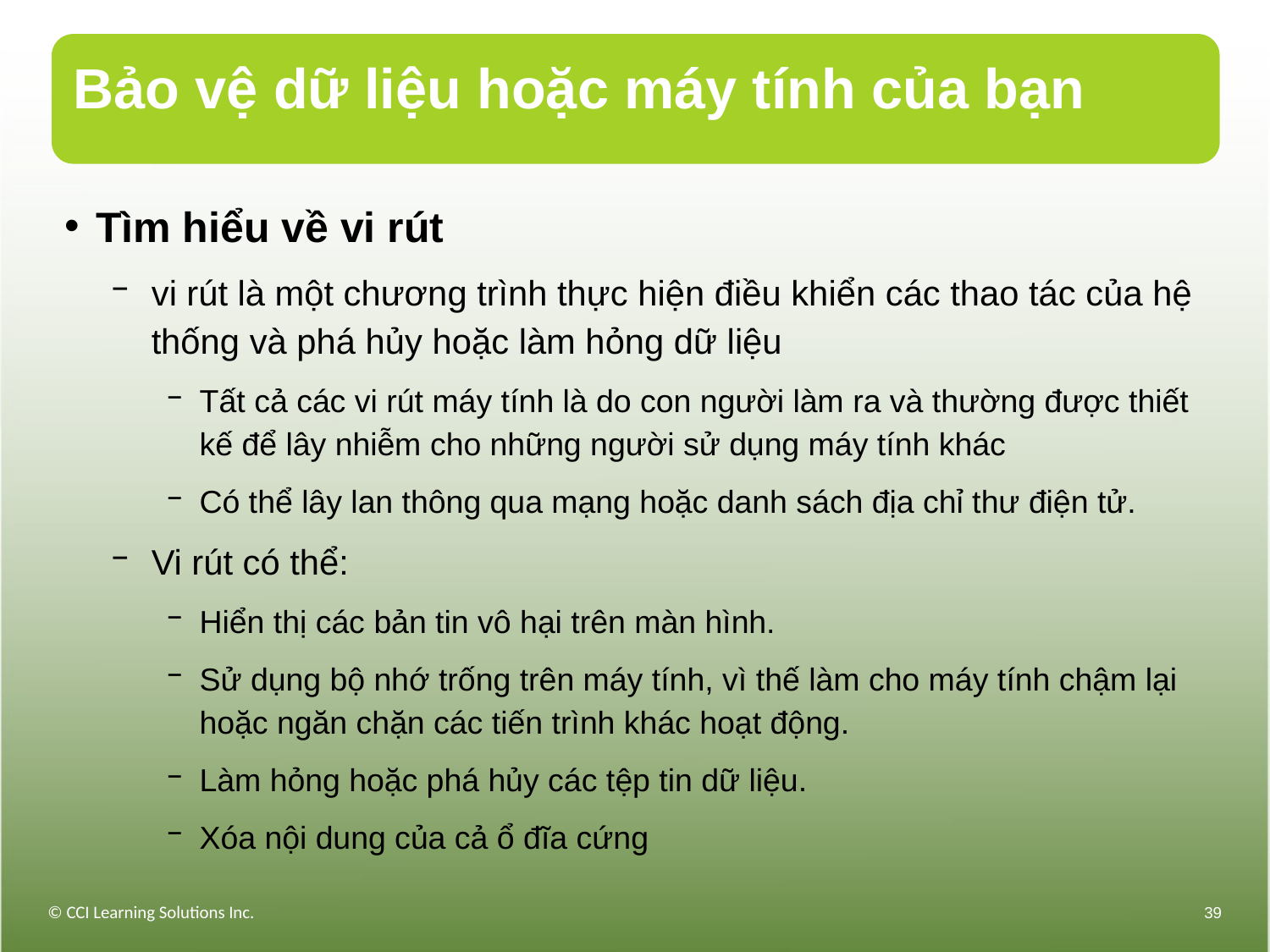

# Bảo vệ dữ liệu hoặc máy tính của bạn
Tìm hiểu về vi rút
vi rút là một chương trình thực hiện điều khiển các thao tác của hệ thống và phá hủy hoặc làm hỏng dữ liệu
Tất cả các vi rút máy tính là do con người làm ra và thường được thiết kế để lây nhiễm cho những người sử dụng máy tính khác
Có thể lây lan thông qua mạng hoặc danh sách địa chỉ thư điện tử.
Vi rút có thể:
Hiển thị các bản tin vô hại trên màn hình.
Sử dụng bộ nhớ trống trên máy tính, vì thế làm cho máy tính chậm lại hoặc ngăn chặn các tiến trình khác hoạt động.
Làm hỏng hoặc phá hủy các tệp tin dữ liệu.
Xóa nội dung của cả ổ đĩa cứng
© CCI Learning Solutions Inc.
39